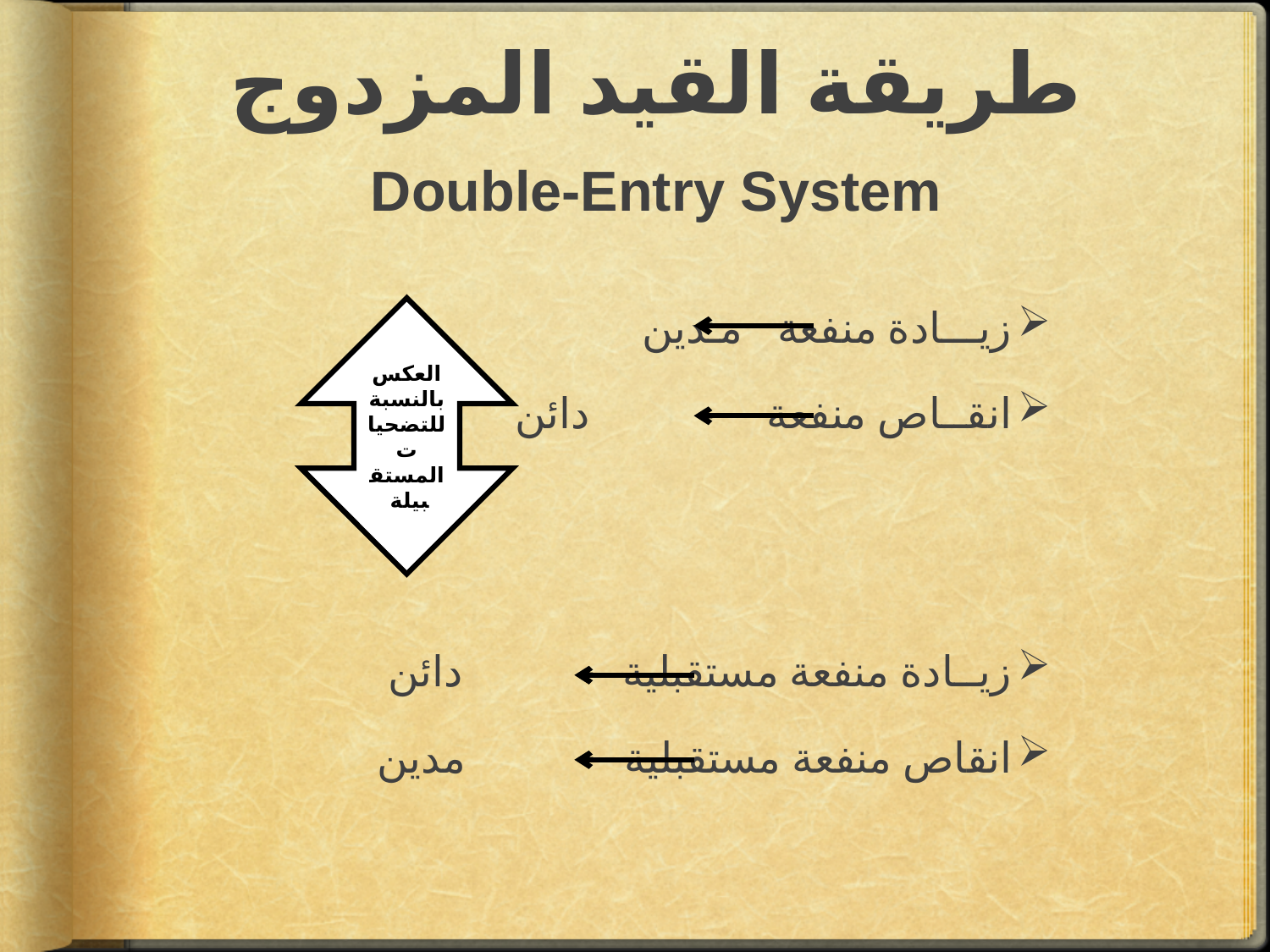

# طريقة القيد المزدوج Double-Entry System
زيـــادة منفعة 		مـدين
انقــاص منفعة 		دائن

زيــادة منفعة مستقبلية		دائن
انقاص منفعة مستقبلية		مدين

العكس بالنسبة للتضحيات المستقبيلة